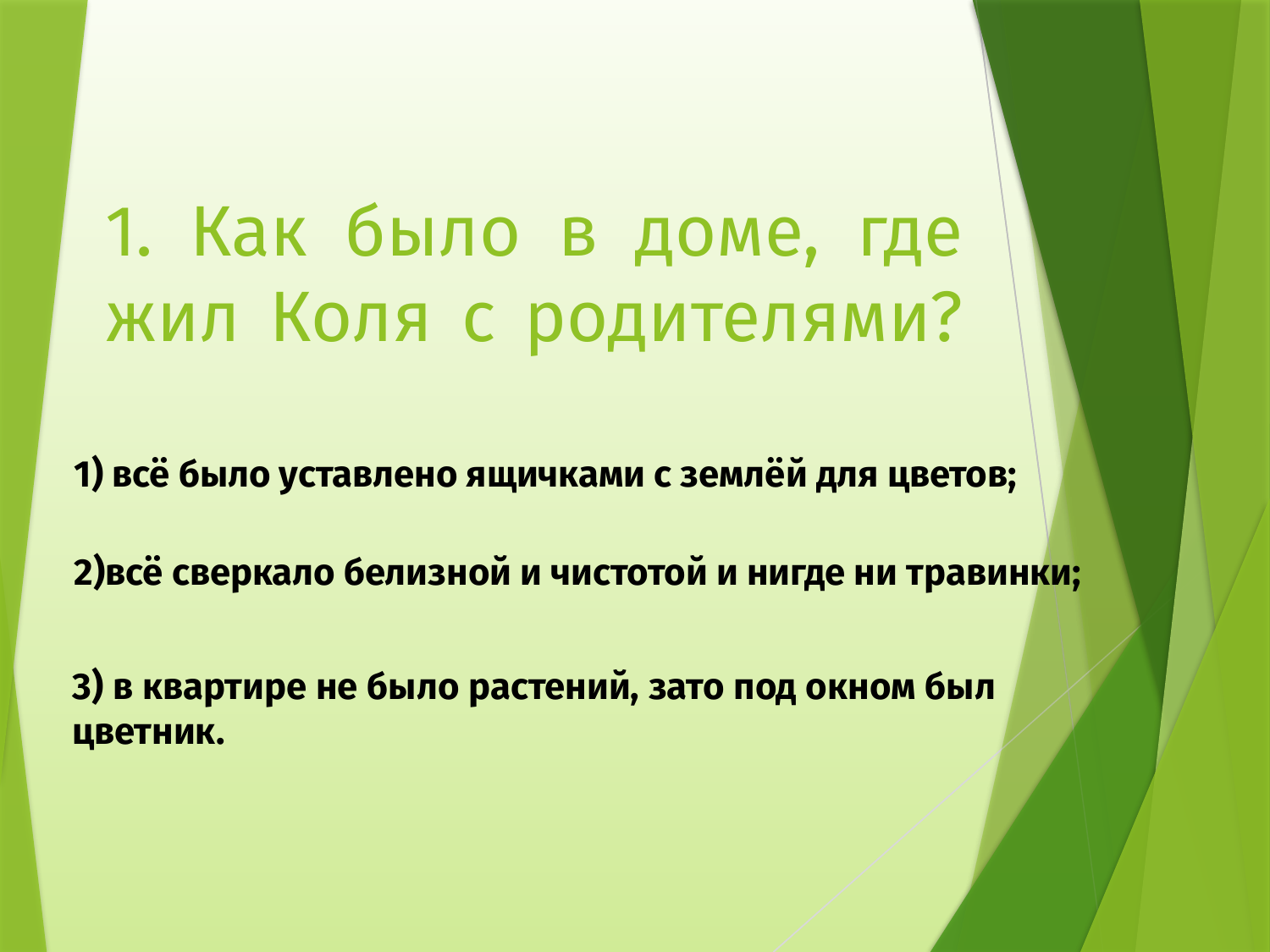

# 1. Как было в доме, где жил Коля с родителями?
1) всё было уставлено ящичками с землёй для цветов;
2)всё сверкало белизной и чистотой и нигде ни травинки;

3) в квартире не было растений, зато под окном был цветник.